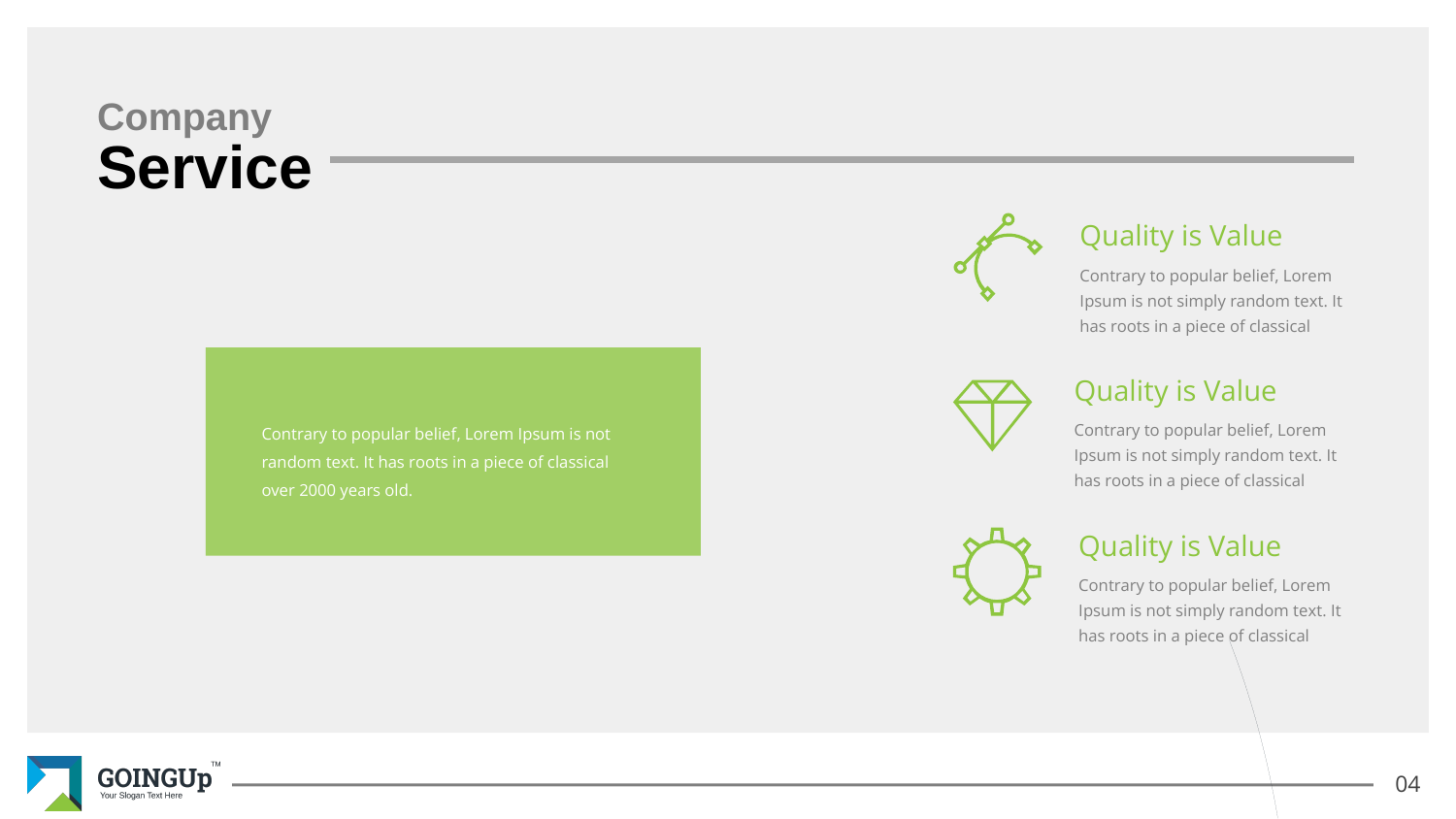

Company
Service
Quality is Value

Contrary to popular belief, Lorem Ipsum is not simply random text. It has roots in a piece of classical

Quality is Value

Contrary to popular belief, Lorem Ipsum is not simply random text. It has roots in a piece of classical
Contrary to popular belief, Lorem Ipsum is not random text. It has roots in a piece of classical over 2000 years old.
Quality is Value

Contrary to popular belief, Lorem Ipsum is not simply random text. It has roots in a piece of classical

04